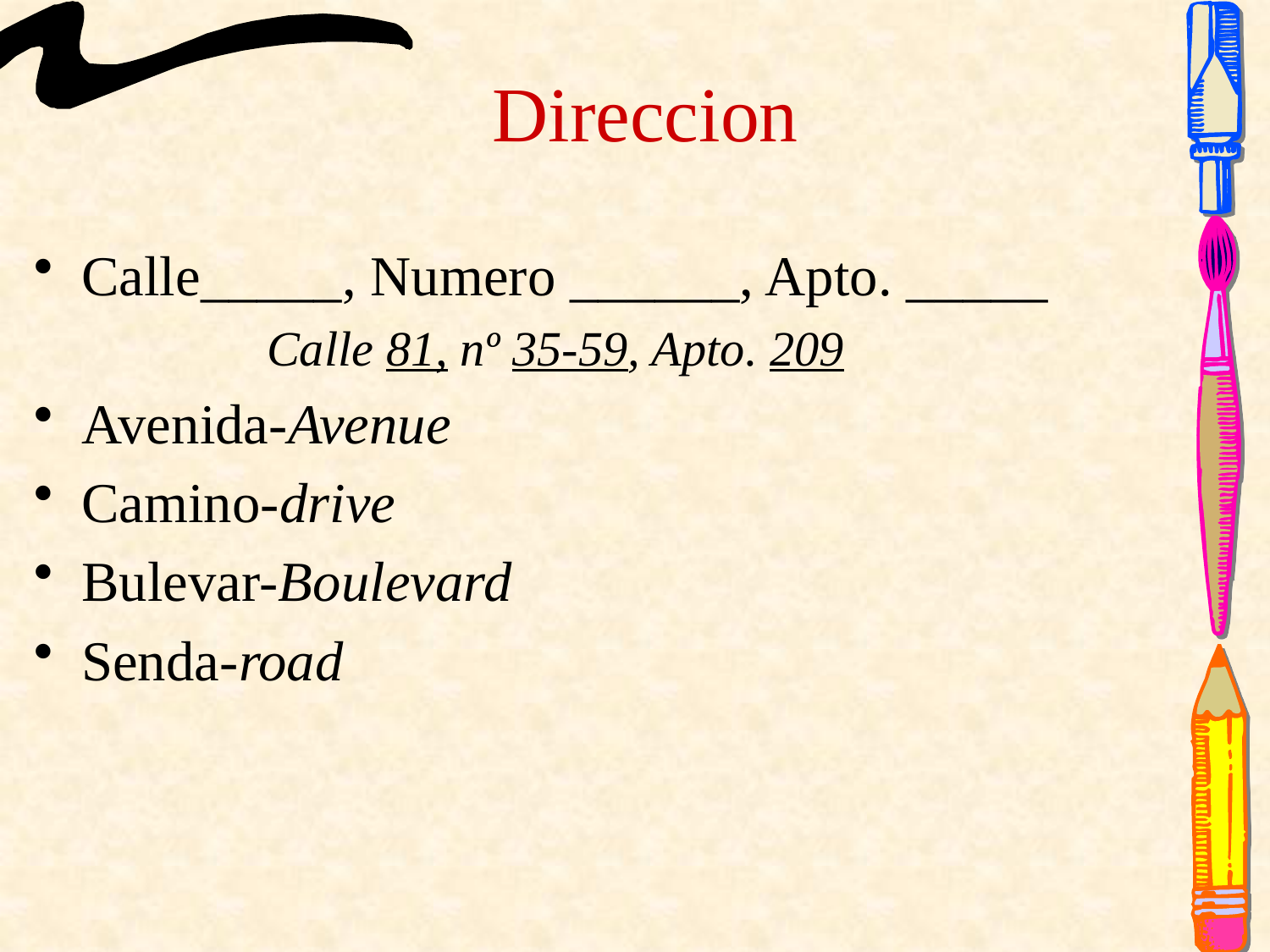

# Direccion
Calle_____, Numero ______, Apto. _____
                   Calle 81, nº 35-59, Apto. 209
Avenida-Avenue
Camino-drive
Bulevar-Boulevard
Senda-road